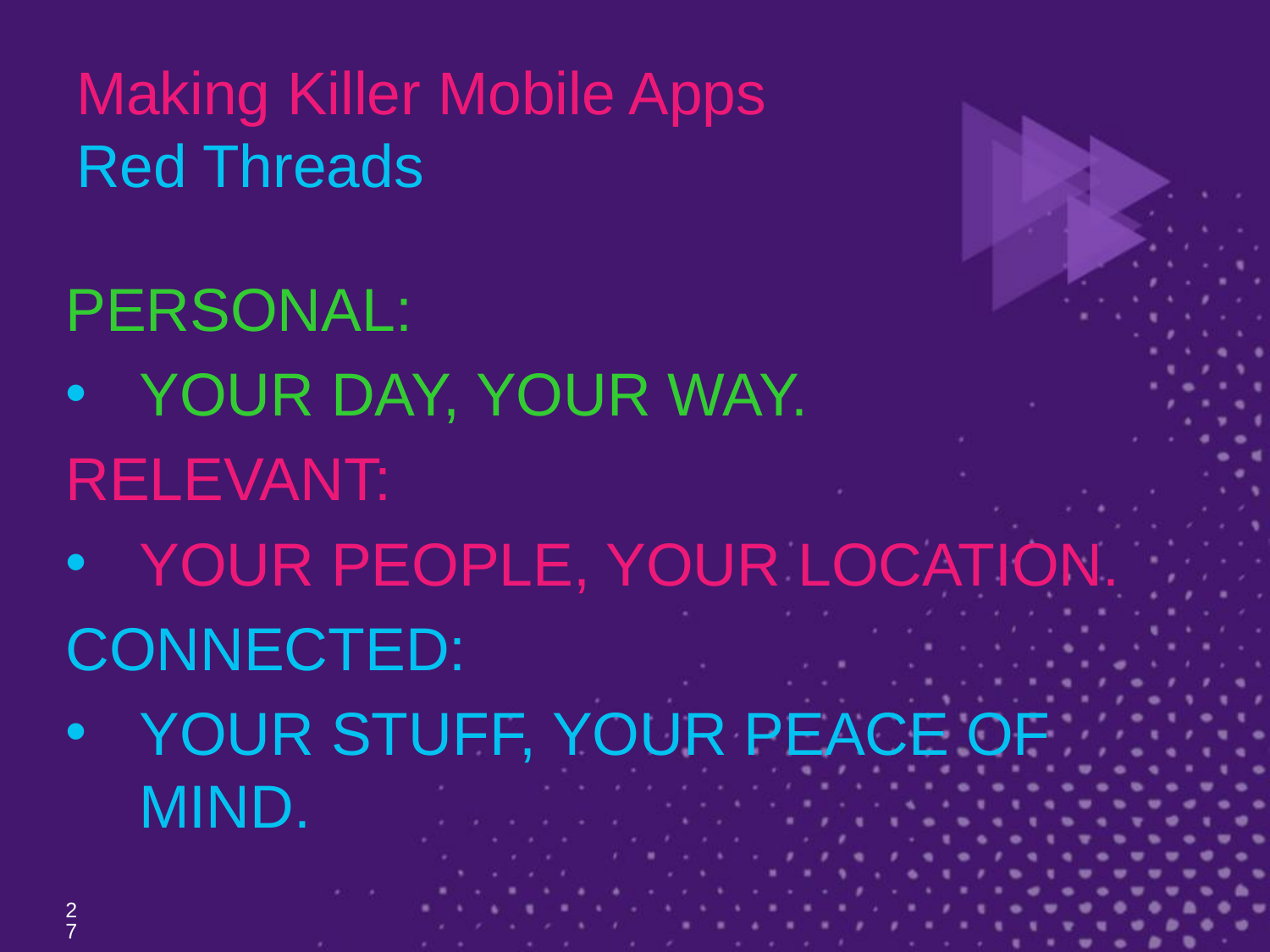

# Making Killer Mobile Apps Red Threads
PERSONAL:
YOUR DAY, YOUR WAY.
RELEVANT:
YOUR PEOPLE, YOUR LOCATION.
CONNECTED:
YOUR STUFF, YOUR PEACE OF MIND.
27